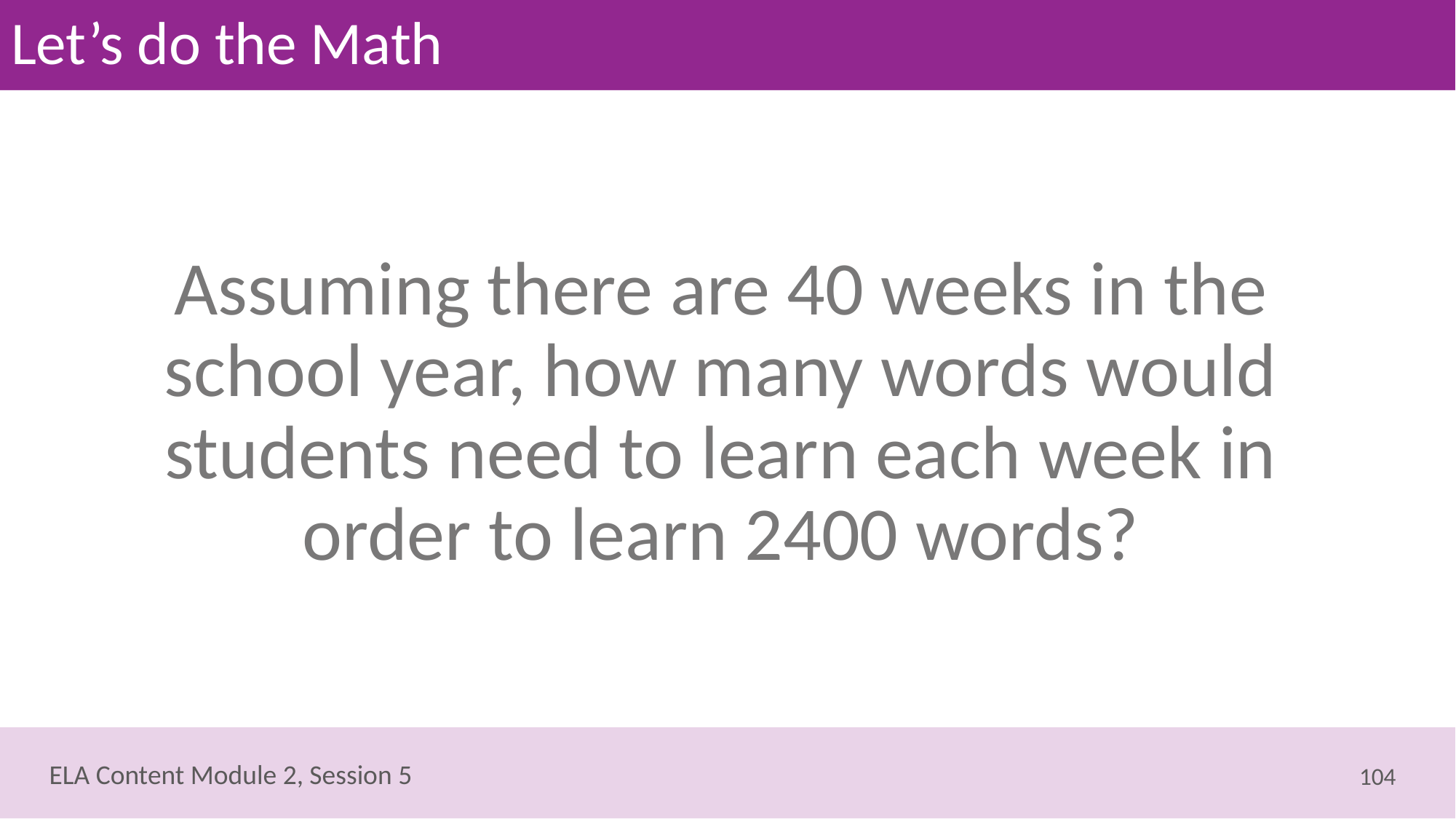

# Let’s do the Math

Assuming there are 40 weeks in the school year, how many words would students need to learn each week in order to learn 2400 words?

104